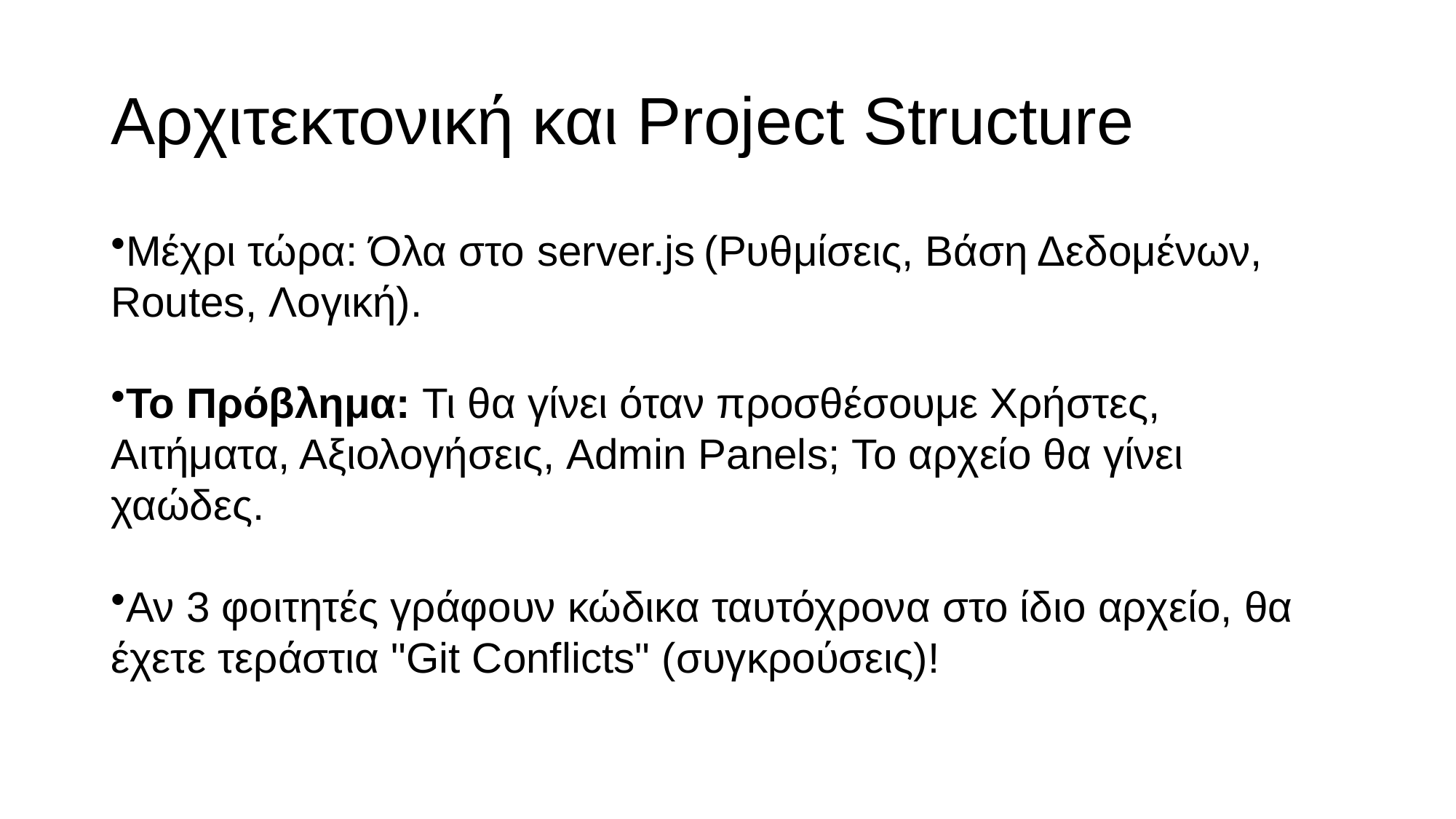

# Αρχιτεκτονική και Project Structure
Μέχρι τώρα: Όλα στο server.js (Ρυθμίσεις, Βάση Δεδομένων, Routes, Λογική).

Το Πρόβλημα: Τι θα γίνει όταν προσθέσουμε Χρήστες, Αιτήματα, Αξιολογήσεις, Admin Panels; Το αρχείο θα γίνει χαώδες.

Αν 3 φοιτητές γράφουν κώδικα ταυτόχρονα στο ίδιο αρχείο, θα έχετε τεράστια "Git Conflicts" (συγκρούσεις)!